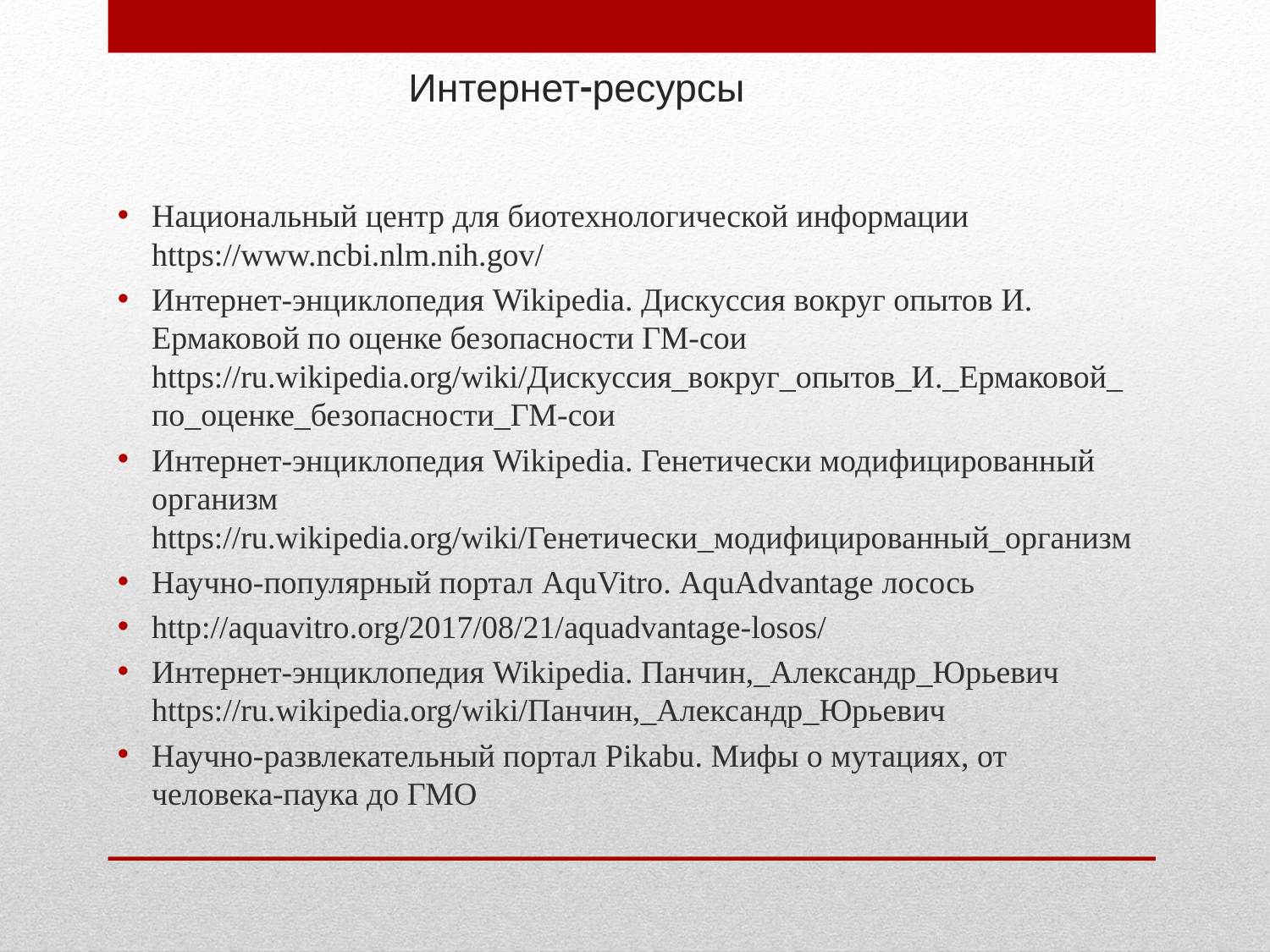

# Интернет-ресурсы

Национальный центр для биотехнологической информации https://www.ncbi.nlm.nih.gov/
Интернет-энциклопедия Wikipedia. Дискуссия вокруг опытов И. Ермаковой по оценке безопасности ГМ-сои https://ru.wikipedia.org/wiki/Дискуссия_вокруг_опытов_И._Ермаковой_по_оценке_безопасности_ГМ-сои
Интернет-энциклопедия Wikipedia. Генетически модифицированный организм https://ru.wikipedia.org/wiki/Генетически_модифицированный_организм
Научно-популярный портал AquVitro. AquAdvantage лосось
http://aquavitro.org/2017/08/21/aquadvantage-losos/
Интернет-энциклопедия Wikipedia. Панчин,_Александр_Юрьевич https://ru.wikipedia.org/wiki/Панчин,_Александр_Юрьевич
Научно-развлекательный портал Pikabu. Мифы о мутациях, от человека-паука до ГМО